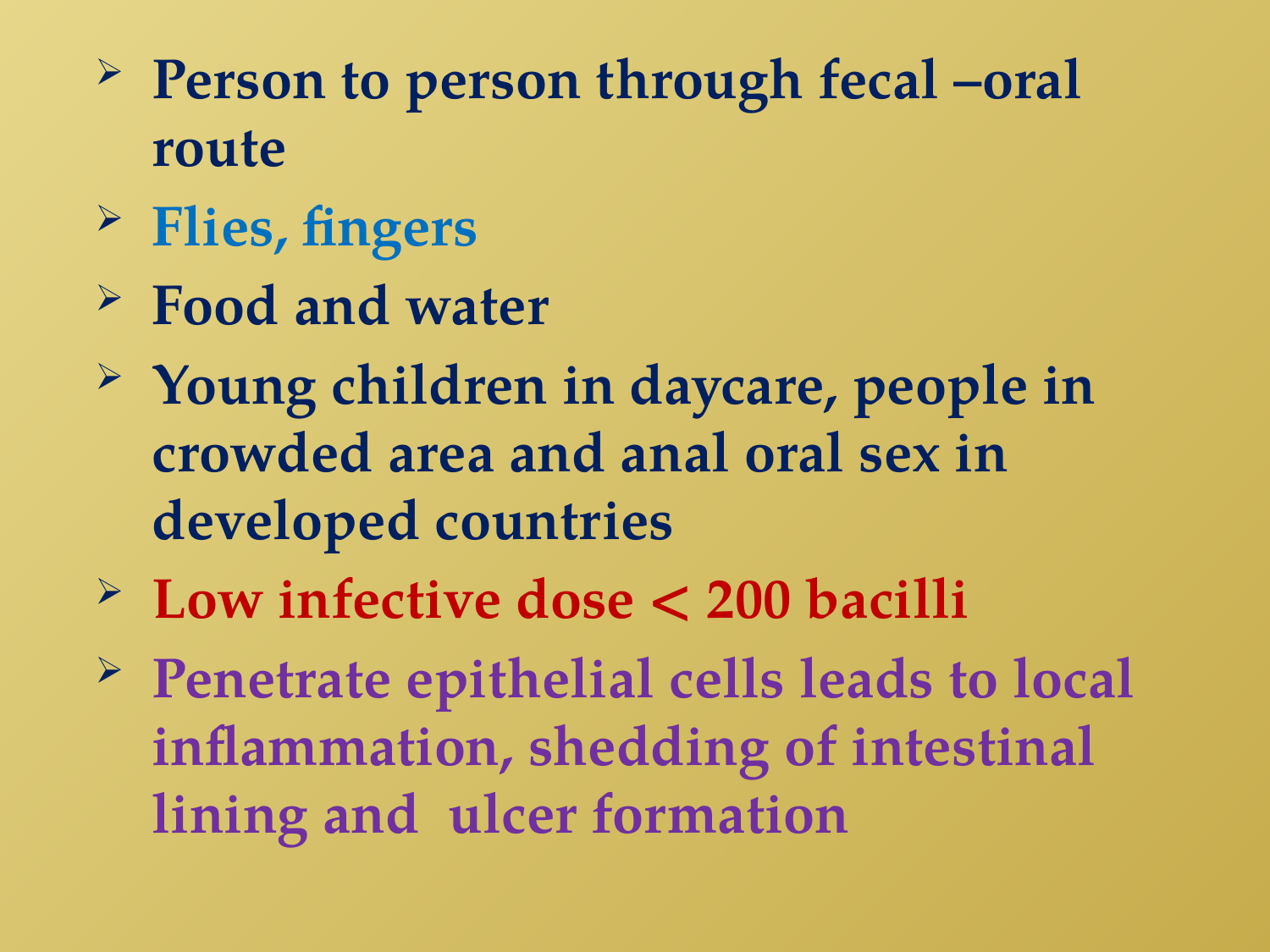

#
Person to person through fecal –oral route
Flies, fingers
Food and water
Young children in daycare, people in crowded area and anal oral sex in developed countries
Low infective dose < 200 bacilli
Penetrate epithelial cells leads to local inflammation, shedding of intestinal lining and  ulcer formation